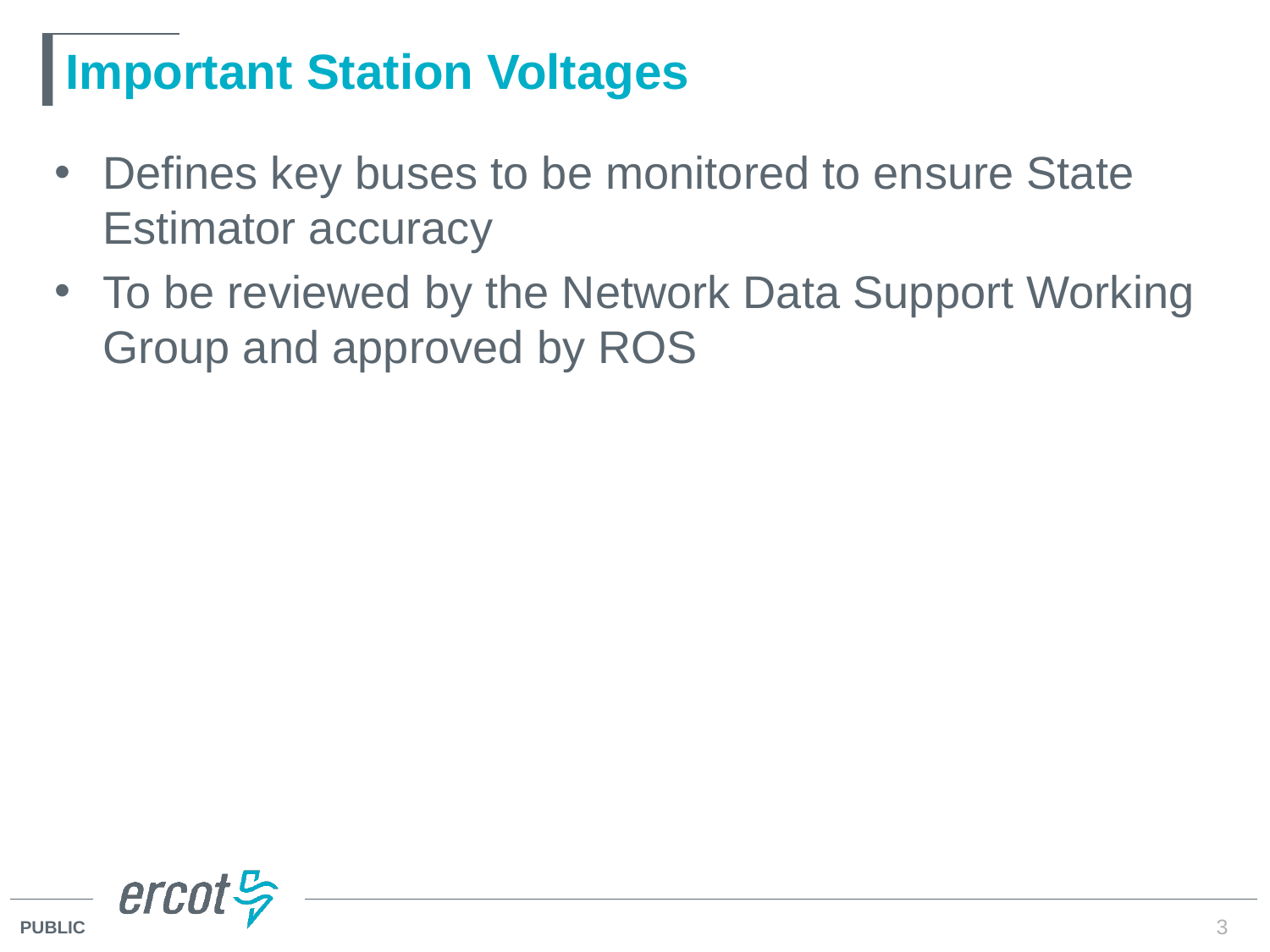

# Important Station Voltages
Defines key buses to be monitored to ensure State Estimator accuracy
To be reviewed by the Network Data Support Working Group and approved by ROS
3